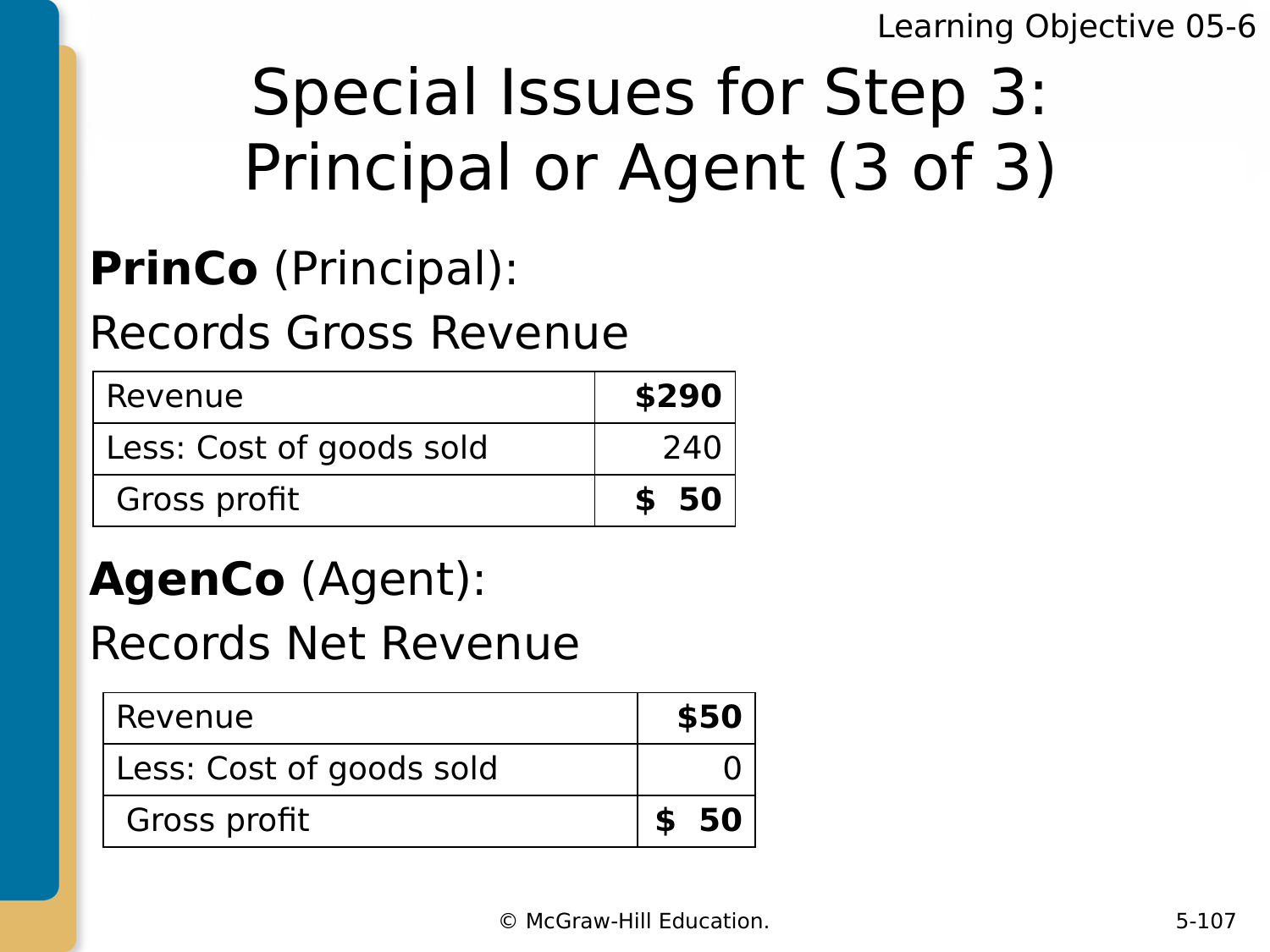

Learning Objective 05-6
# Special Issues for Step 3: Principal or Agent (3 of 3)
PrinCo (Principal):
Records Gross Revenue
| Revenue | $290 |
| --- | --- |
| Less: Cost of goods sold | 240 |
| Gross profit | $ 50 |
AgenCo (Agent):
Records Net Revenue
| Revenue | $50 |
| --- | --- |
| Less: Cost of goods sold | 0 |
| Gross profit | $ 50 |